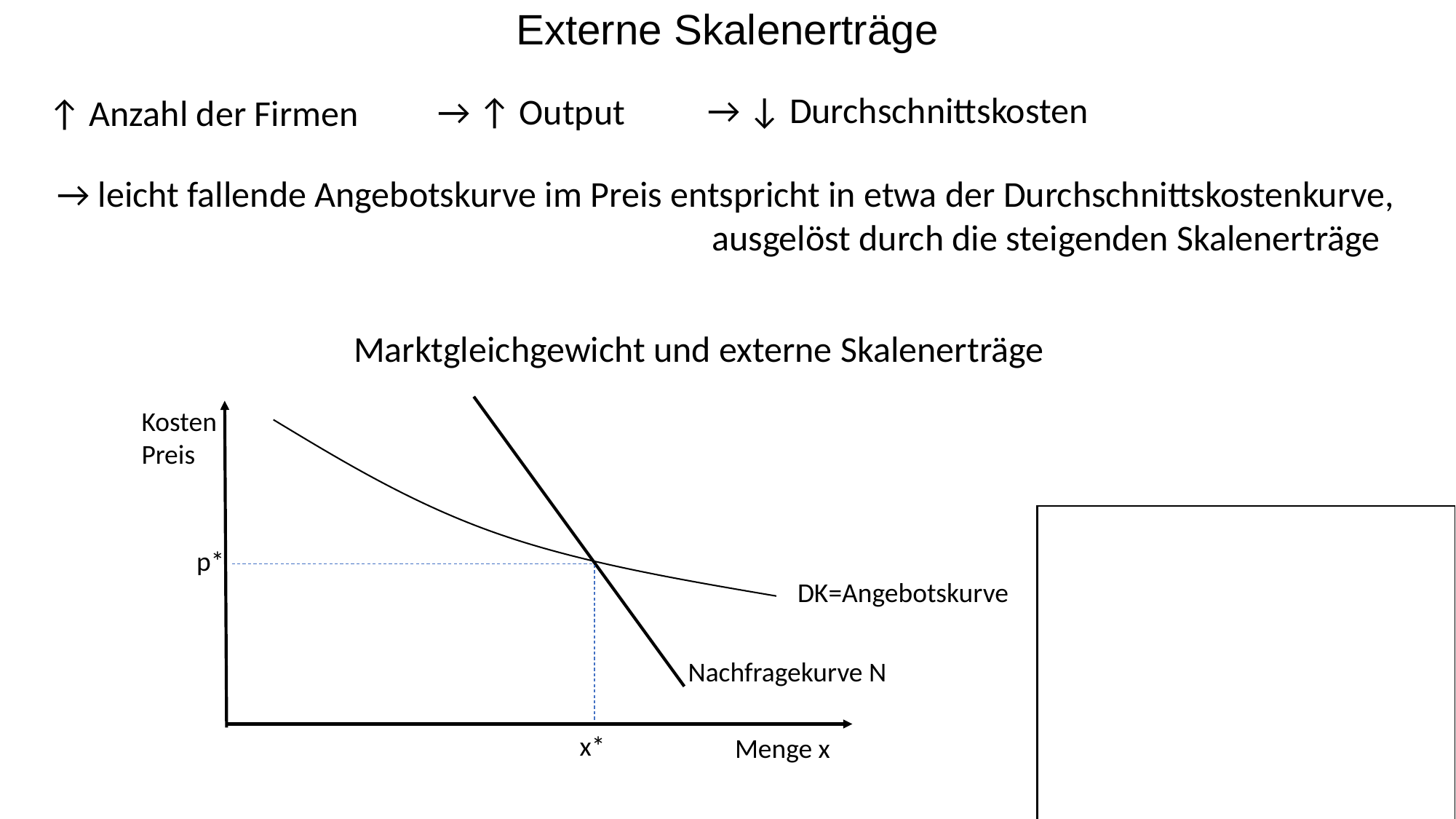

Externe Skalenerträge
→ ↓ Durchschnittskosten
→ ↑ Output
↑ Anzahl der Firmen

→ leicht fallende Angebotskurve im Preis entspricht in etwa der Durchschnittskostenkurve, 						ausgelöst durch die steigenden Skalenerträge
Marktgleichgewicht und externe Skalenerträge

Kosten
Preis

p*
DK=Angebotskurve
Nachfragekurve N
x*
Menge x